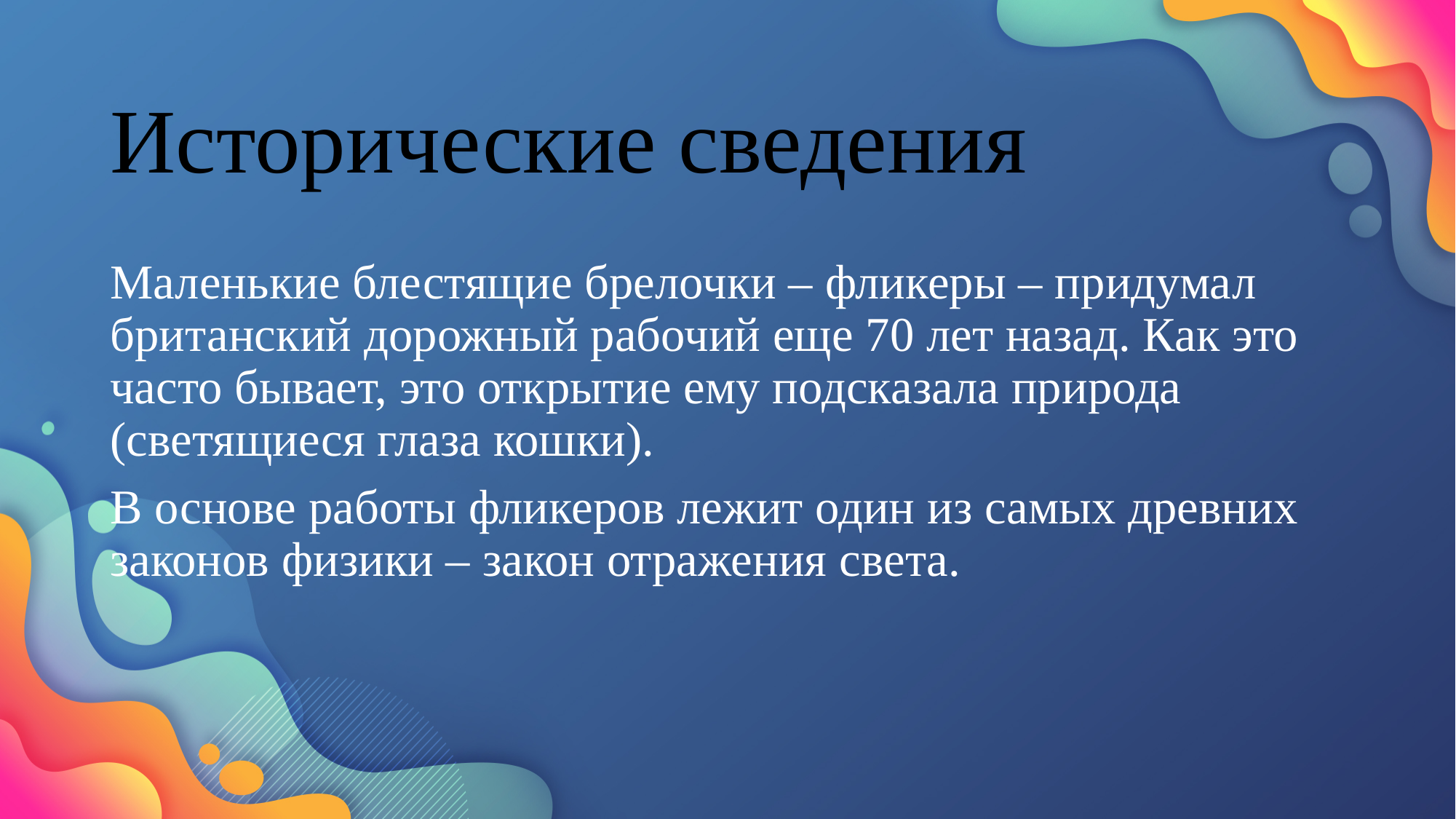

# Исторические сведения
Маленькие блестящие брелочки – фликеры – придумал британский дорожный рабочий еще 70 лет назад. Как это часто бывает, это открытие ему подсказала природа (светящиеся глаза кошки).
В основе работы фликеров лежит один из самых древних законов физики – закон отражения света.